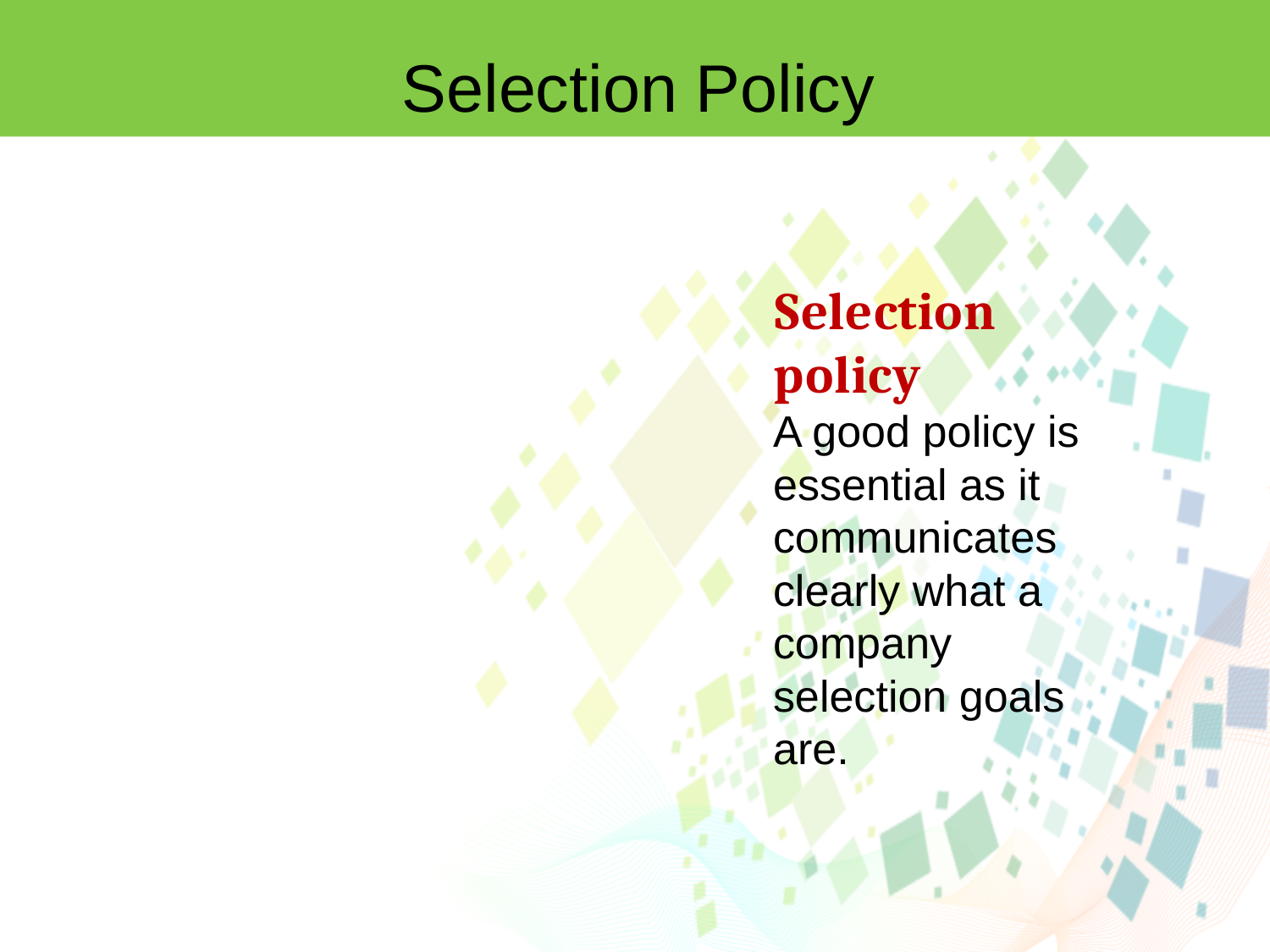

Selection Policy
Selection policy
A good policy is essential as it communicates clearly what a company selection goals are.